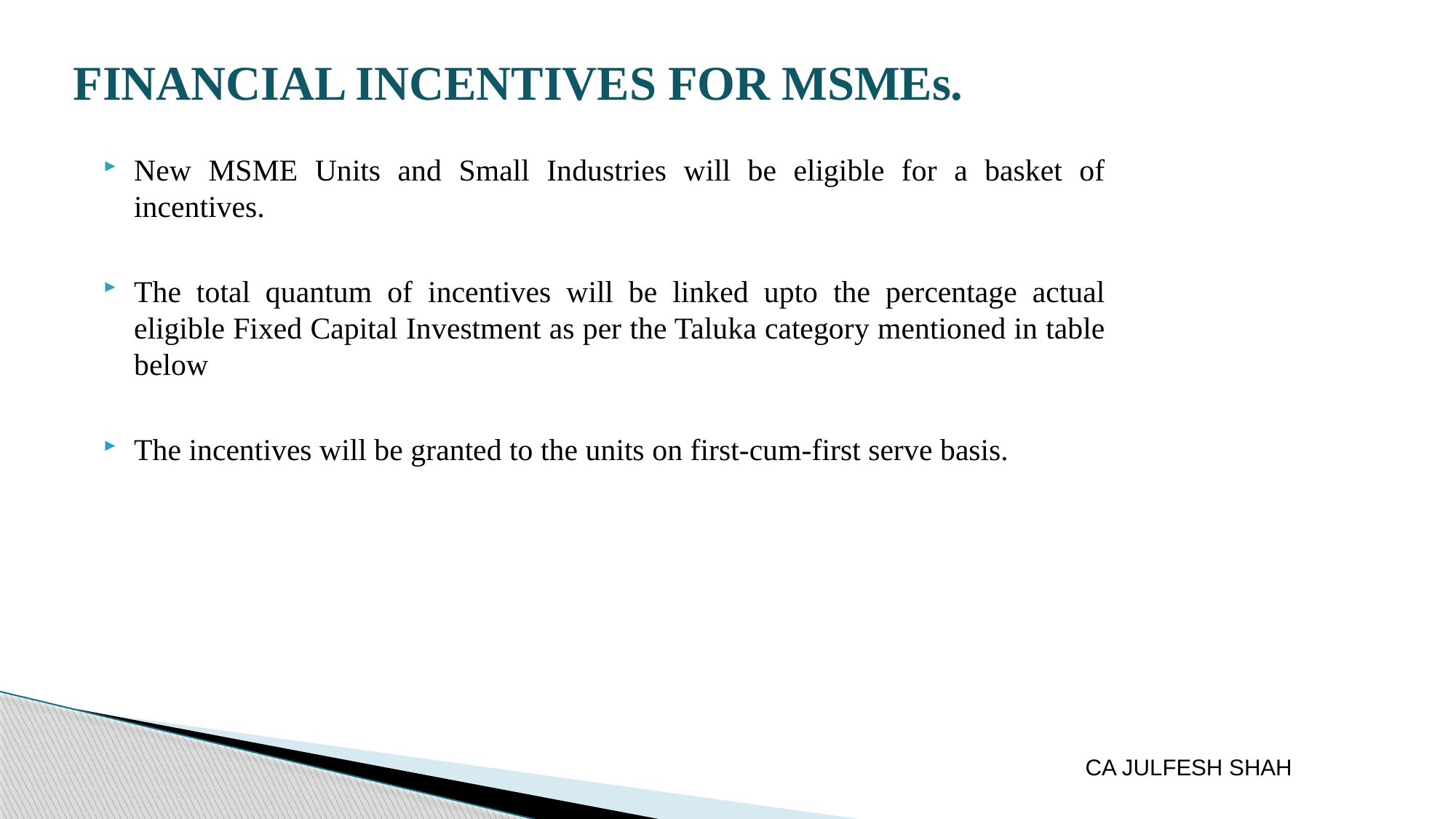

# FINANCIAL INCENTIVES FOR MSMEs.
New MSME Units and Small Industries will be eligible for a basket of incentives.

The total quantum of incentives will be linked upto the percentage actual eligible Fixed Capital Investment as per the Taluka category mentioned in table below

The incentives will be granted to the units on first-cum-first serve basis.

CA JULFESH SHAH